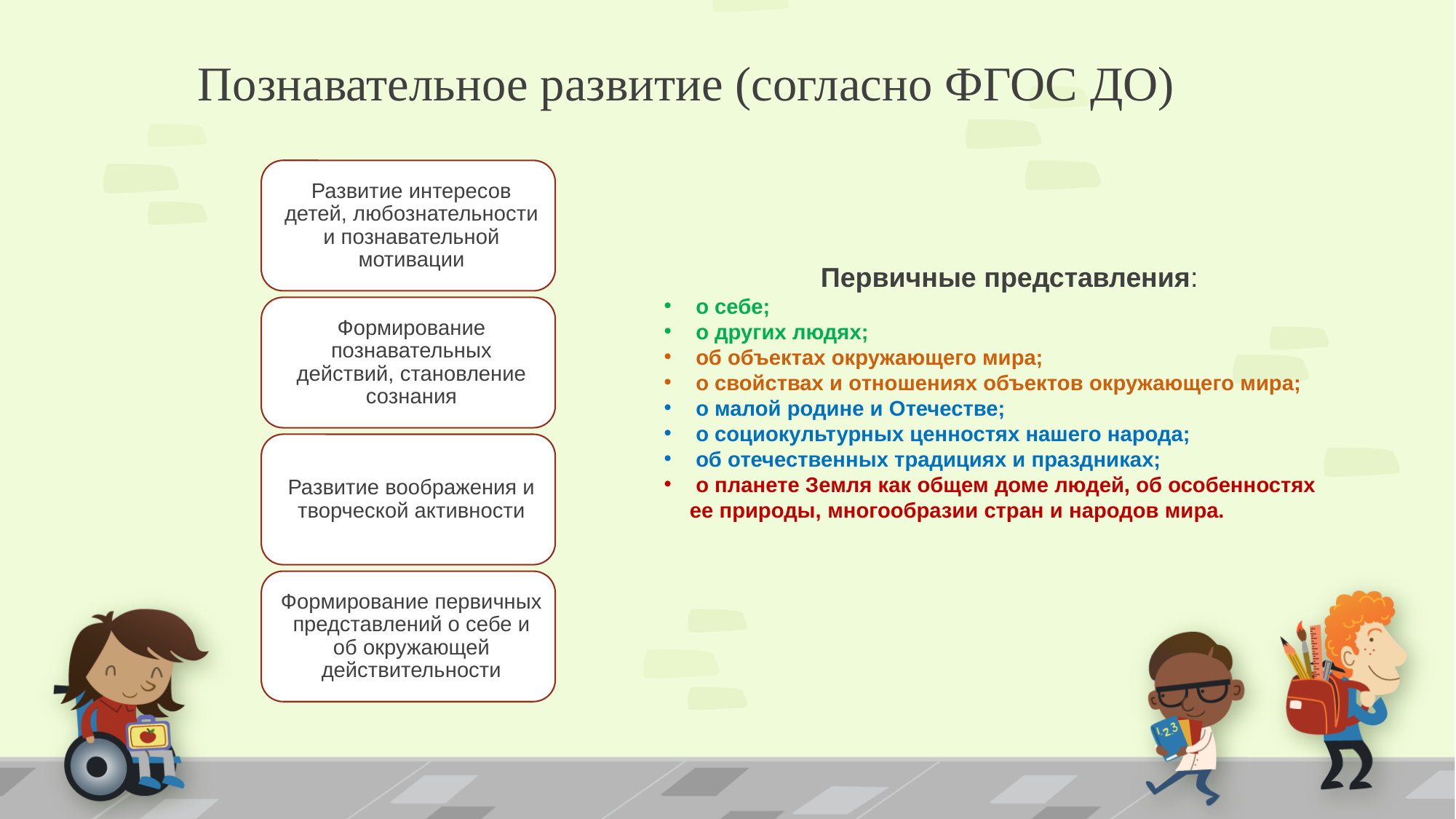

# Познавательное развитие (согласно ФГОС ДО)
Развитие интересов детей, любознательности и познавательной мотивации
Формирование познавательных действий, становление сознания
Развитие воображения и творческой активности
Формирование первичных представлений о себе и об окружающей действительности
	          Первичные представления:
 о себе;
 о других людях;
 об объектах окружающего мира;
 о свойствах и отношениях объектов окружающего мира;
 о малой родине и Отечестве;
 о социокультурных ценностях нашего народа;
 об отечественных традициях и праздниках;
 о планете Земля как общем доме людей, об особенностях ее природы, многообразии стран и народов мира.